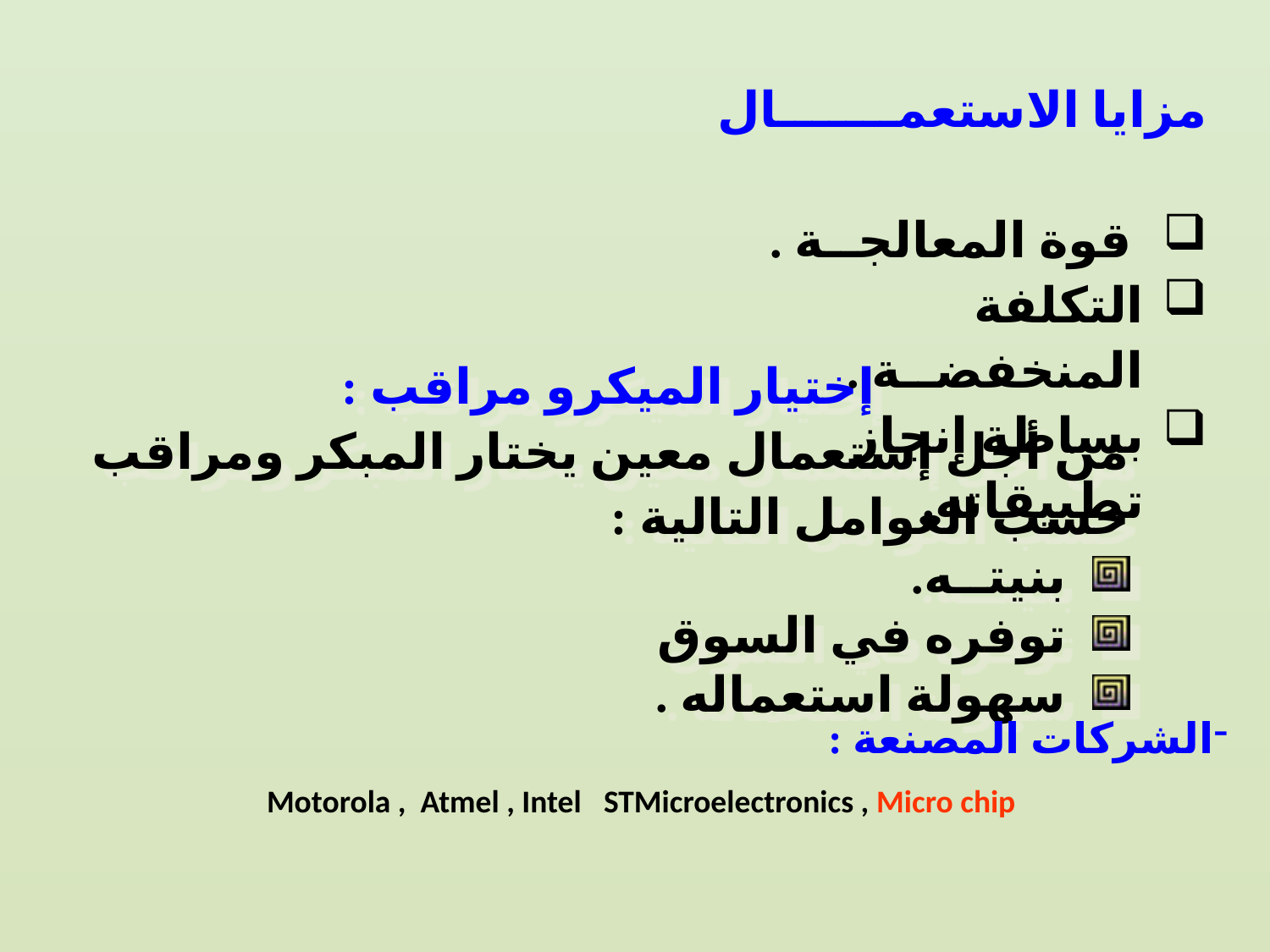

مزايا الاستعمـــــــال
 قوة المعالجــة .
التكلفة المنخفضــة .
بساطة إنجاز تطبيقاته.
إختيار الميكرو مراقب :
من أجل إستعمال معين يختار المبكر ومراقب حسب العوامل التالية :
بنيتــه.
توفره في السوق
سهولة استعماله .
الشركات المصنعة :
Motorola ,  Atmel , Intel   STMicroelectronics , Micro chip